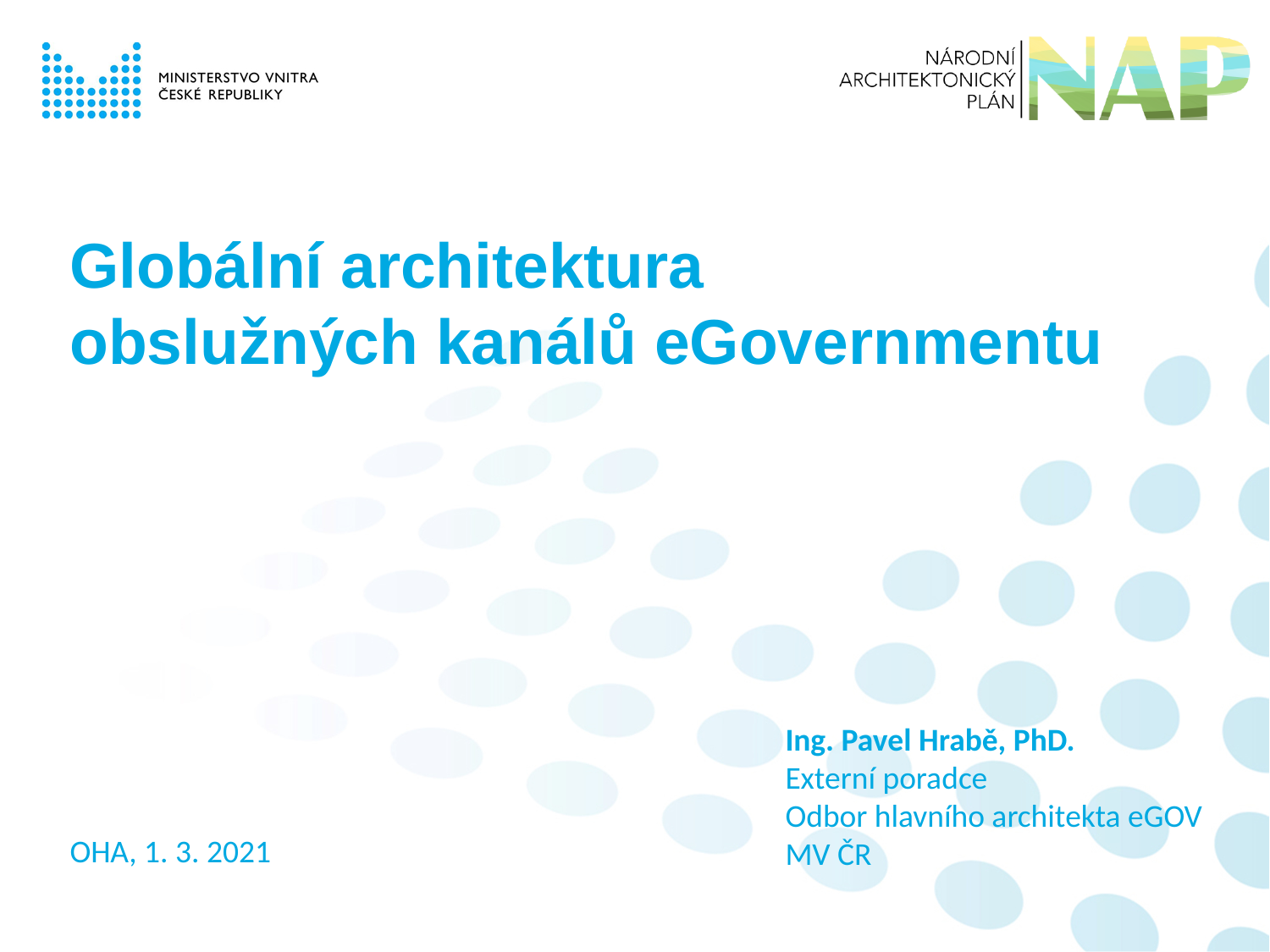

# Globální architektura obslužných kanálů eGovernmentu

Ing. Pavel Hrabě, PhD.
Externí poradce
Odbor hlavního architekta eGOV
MV ČR
OHA, 1. 3. 2021